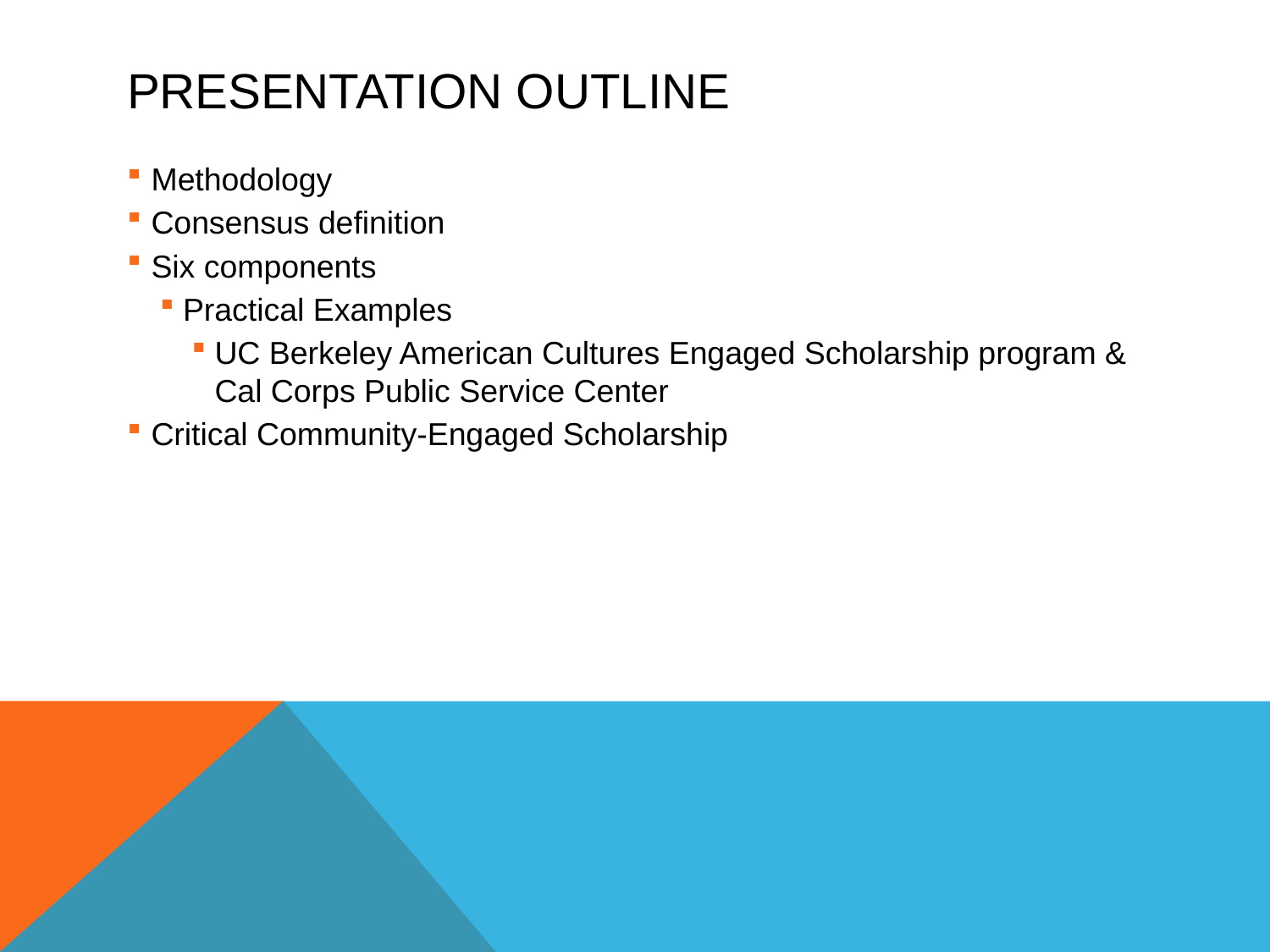

# Presentation Outline
Methodology
Consensus definition
Six components
Practical Examples
UC Berkeley American Cultures Engaged Scholarship program & Cal Corps Public Service Center
Critical Community-Engaged Scholarship